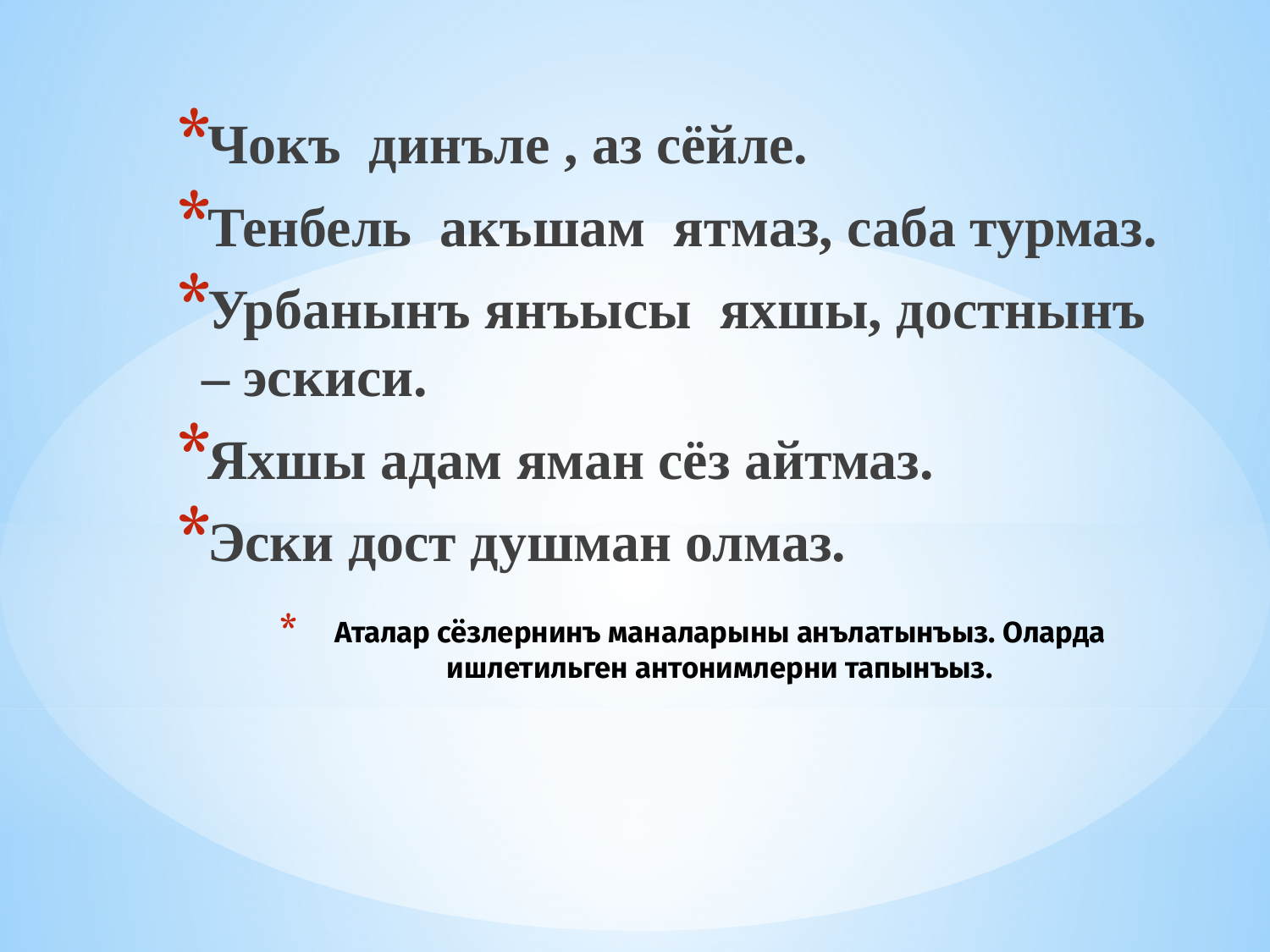

Чокъ  динъле , аз сёйле.
Тенбель  акъшам  ятмаз, саба турмаз.
Урбанынъ янъысы  яхшы, достнынъ – эскиси.
Яхшы адам яман сёз айтмаз.
Эски дост душман олмаз.
# Аталар сёзлернинъ маналарыны анълатынъыз. Оларда ишлетильген антонимлерни тапынъыз.